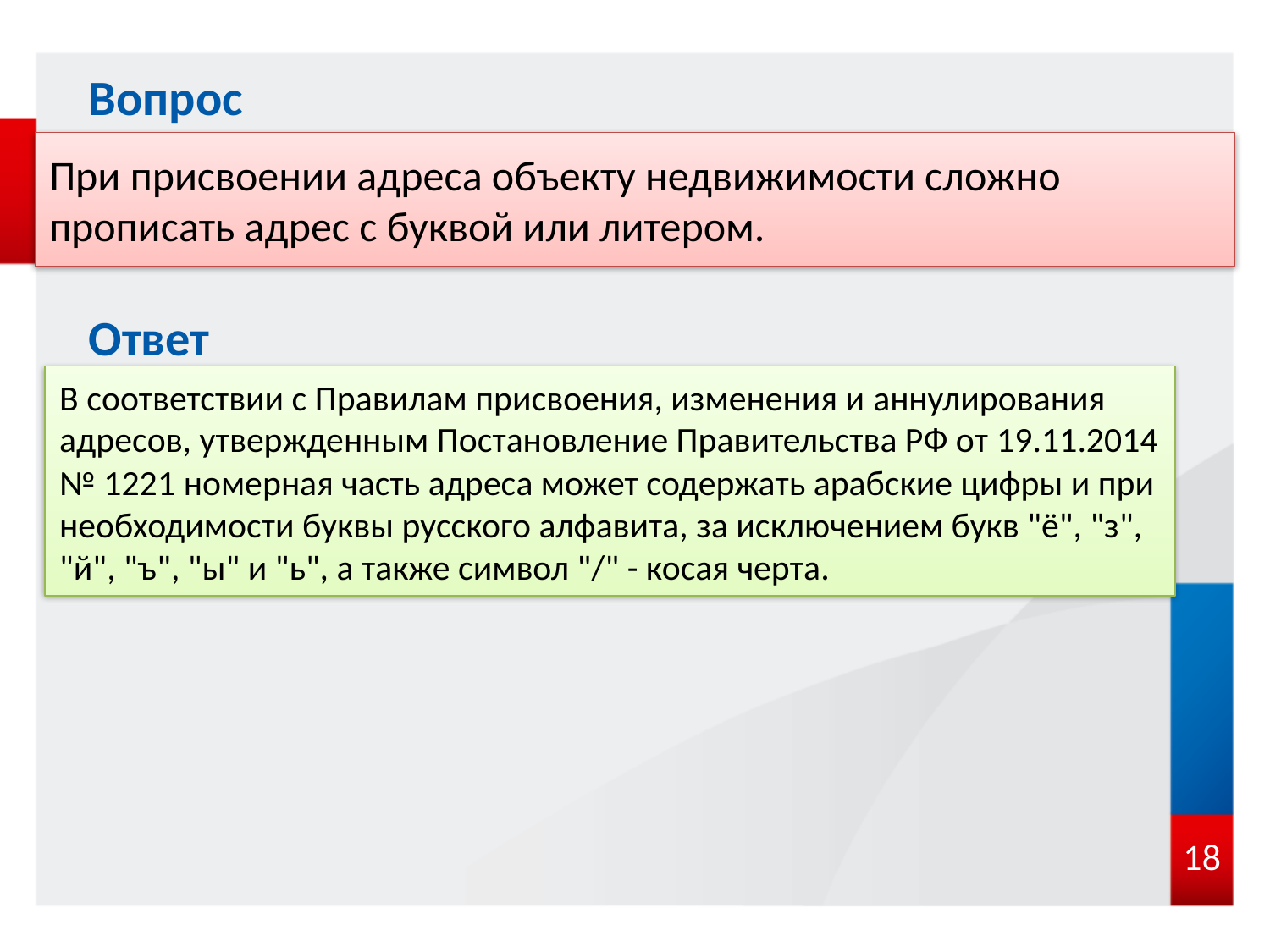

Вопрос
При присвоении адреса объекту недвижимости сложно прописать адрес с буквой или литером.
Ответ
В соответствии с Правилам присвоения, изменения и аннулирования адресов, утвержденным Постановление Правительства РФ от 19.11.2014 № 1221 номерная часть адреса может содержать арабские цифры и при необходимости буквы русского алфавита, за исключением букв "ё", "з", "й", "ъ", "ы" и "ь", а также символ "/" - косая черта.
18